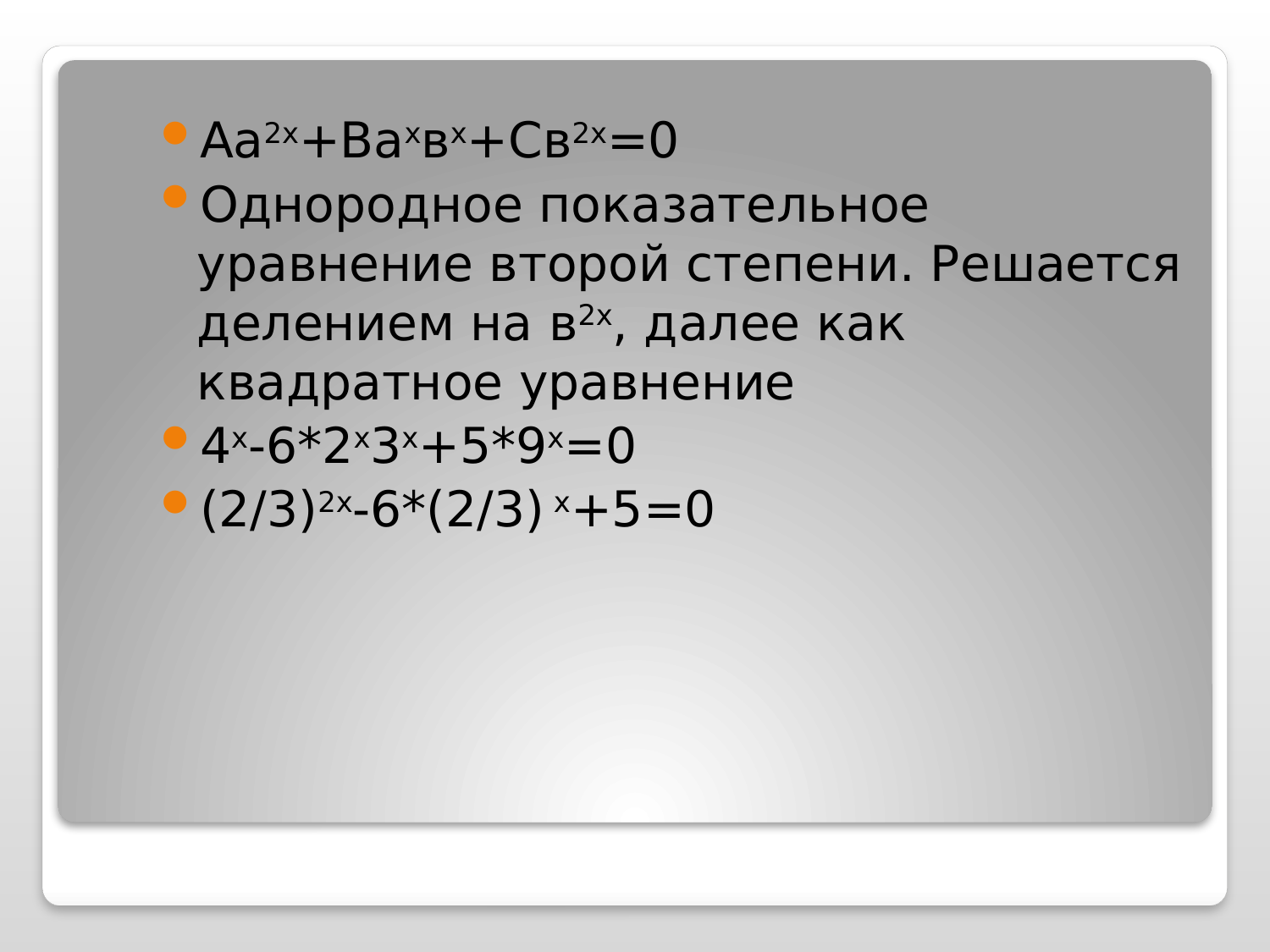

Аа2х+Вахвх+Св2х=0
Однородное показательное уравнение второй степени. Решается делением на в2х, далее как квадратное уравнение
4х-6*2х3х+5*9х=0
(2/3)2х-6*(2/3) х+5=0
#